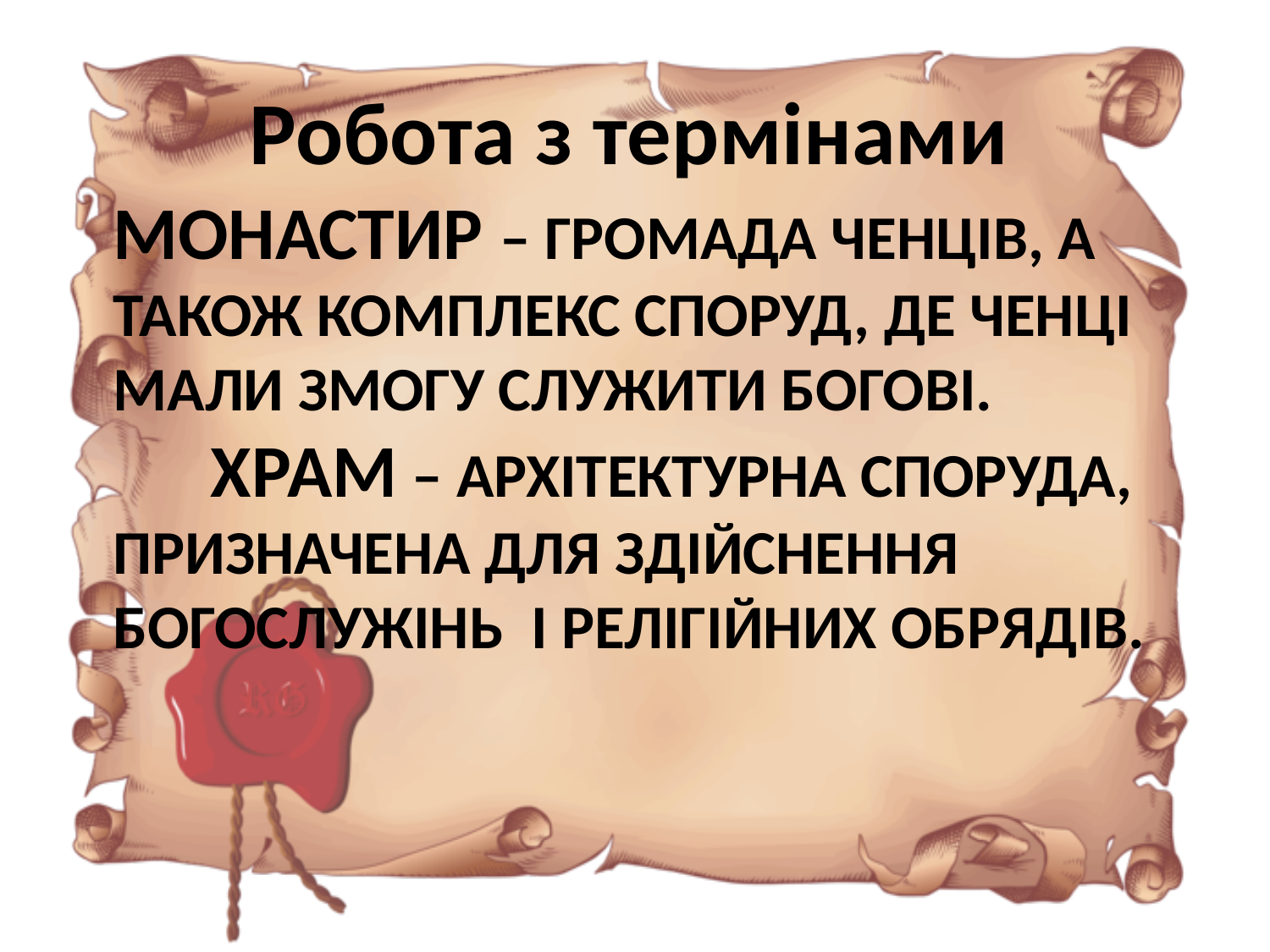

Робота з термінами
# Монастир – громада ченців, а також комплекс споруд, де ченці мали змогу служити Богові. Храм – архітектурна споруда, призначена для здійснення богослужінь  і релігійних обрядів.